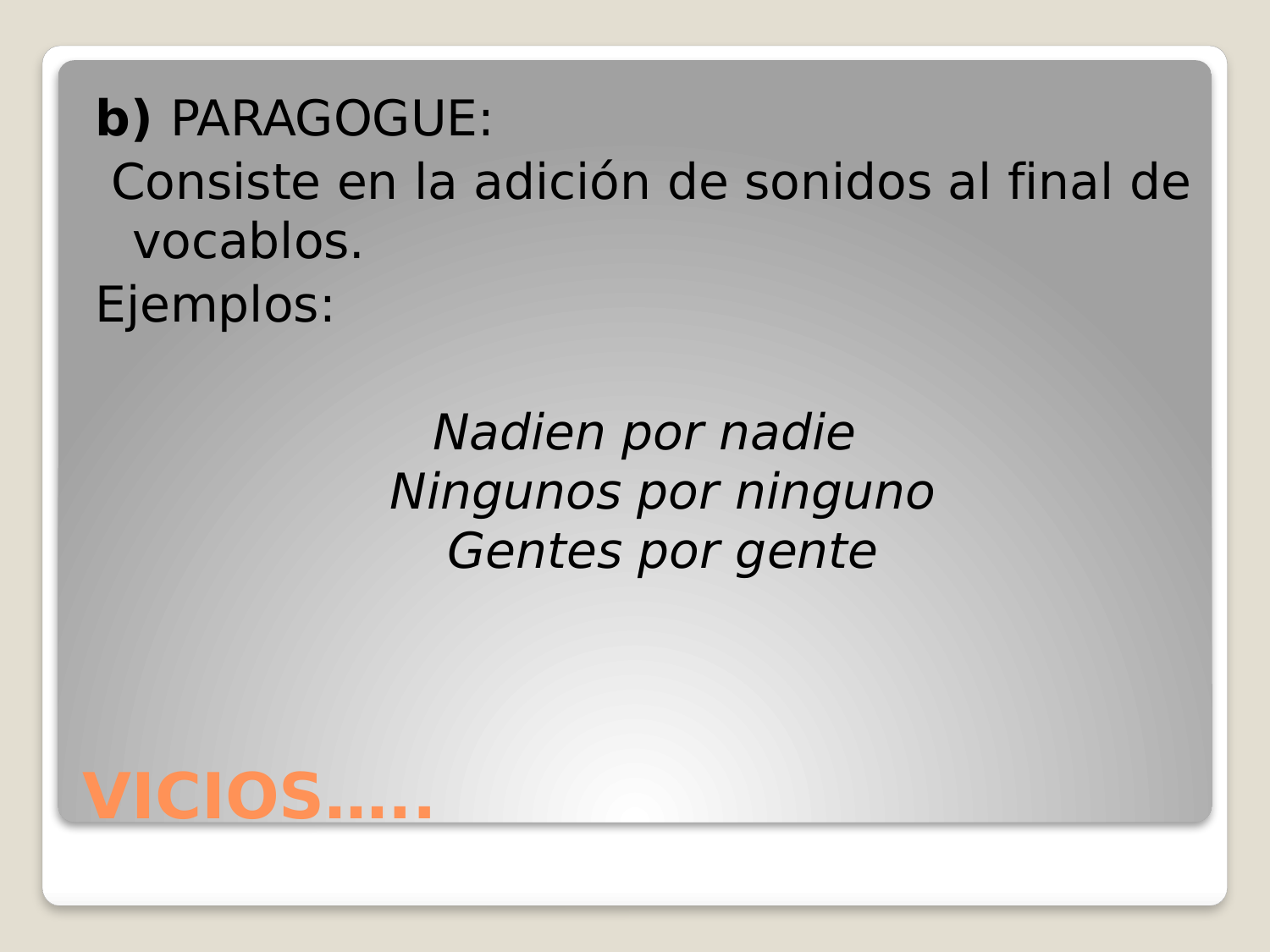

b) PARAGOGUE:
 Consiste en la adición de sonidos al final de vocablos.
Ejemplos:

Nadien por nadie
Ningunos por ninguno
Gentes por gente

# VICIOS…..